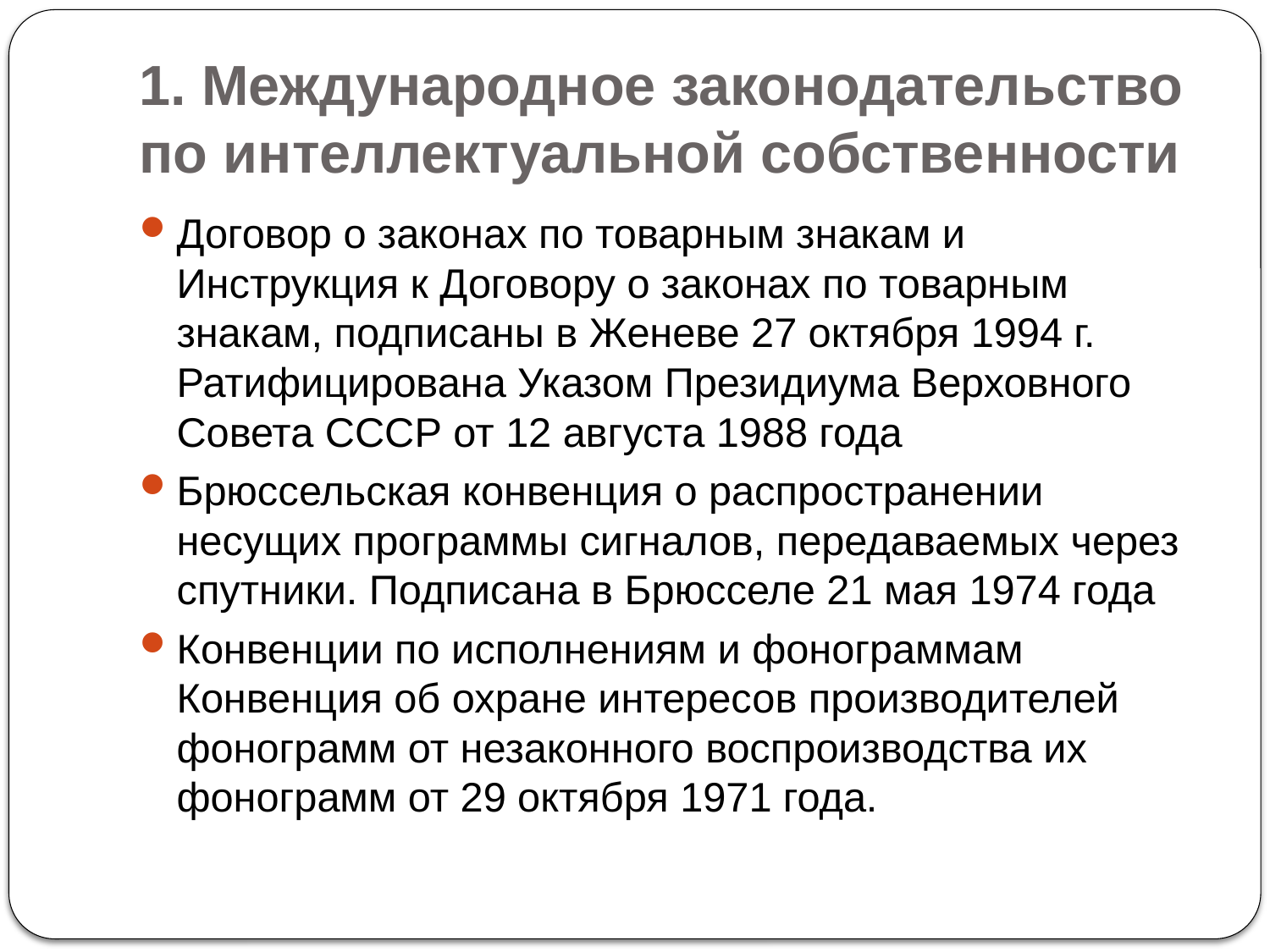

# 1. Международное законодательство по интеллектуальной собственности
Договор о законах по товарным знакам и Инструкция к Договору о законах по товарным знакам, подписаны в Женеве 27 октября 1994 г. Ратифицирована Указом Президиума Верховного Совета СССР от 12 августа 1988 года
Брюссельская конвенция о распространении несущих программы сигналов, передаваемых через спутники. Подписана в Брюсселе 21 мая 1974 года
Конвенции по исполнениям и фонограммам
Конвенция об охране интересов производителей фонограмм от незаконного воспроизводства их фонограмм от 29 октября 1971 года.